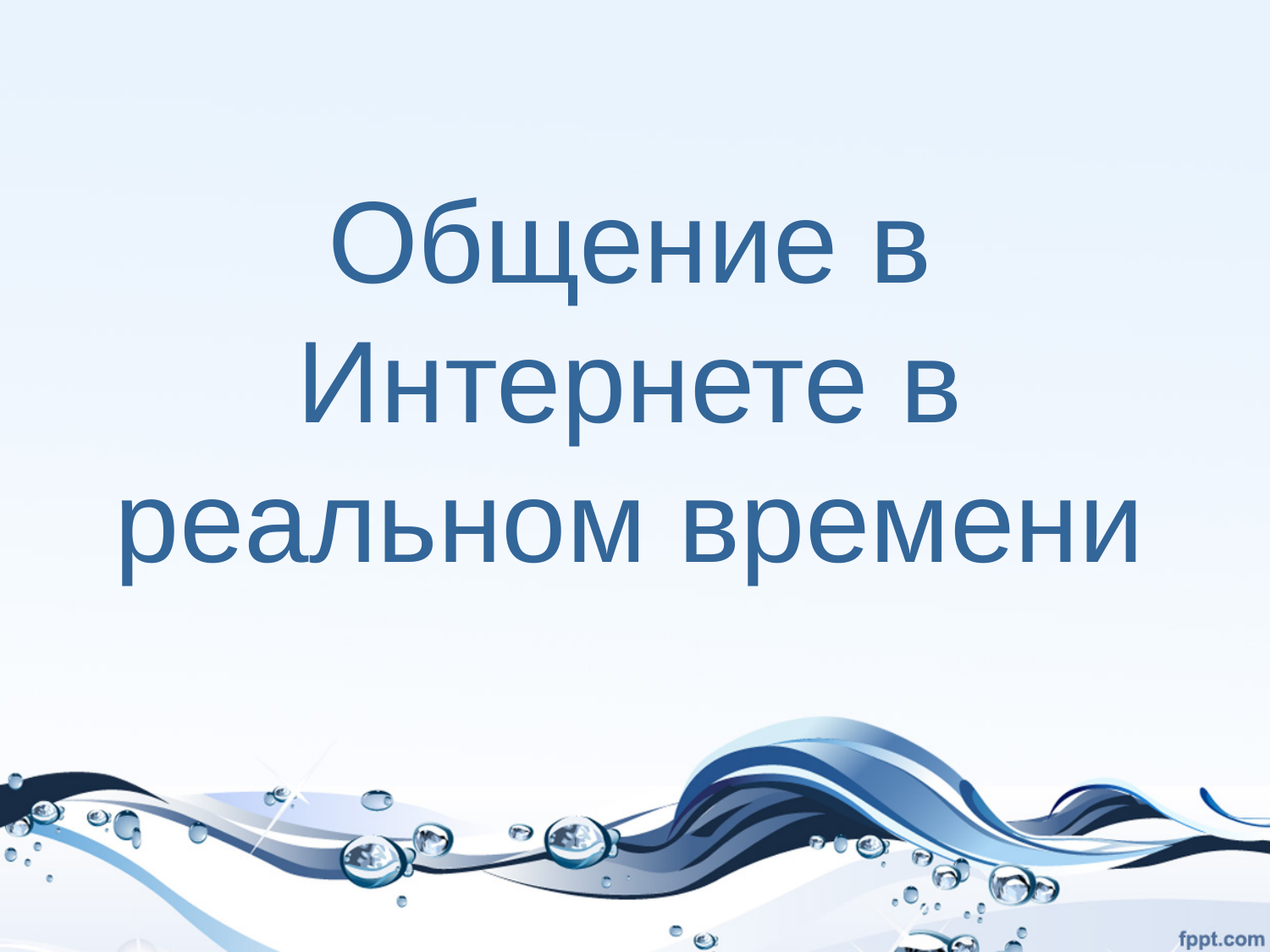

# Общение в Интернете в реальном времени